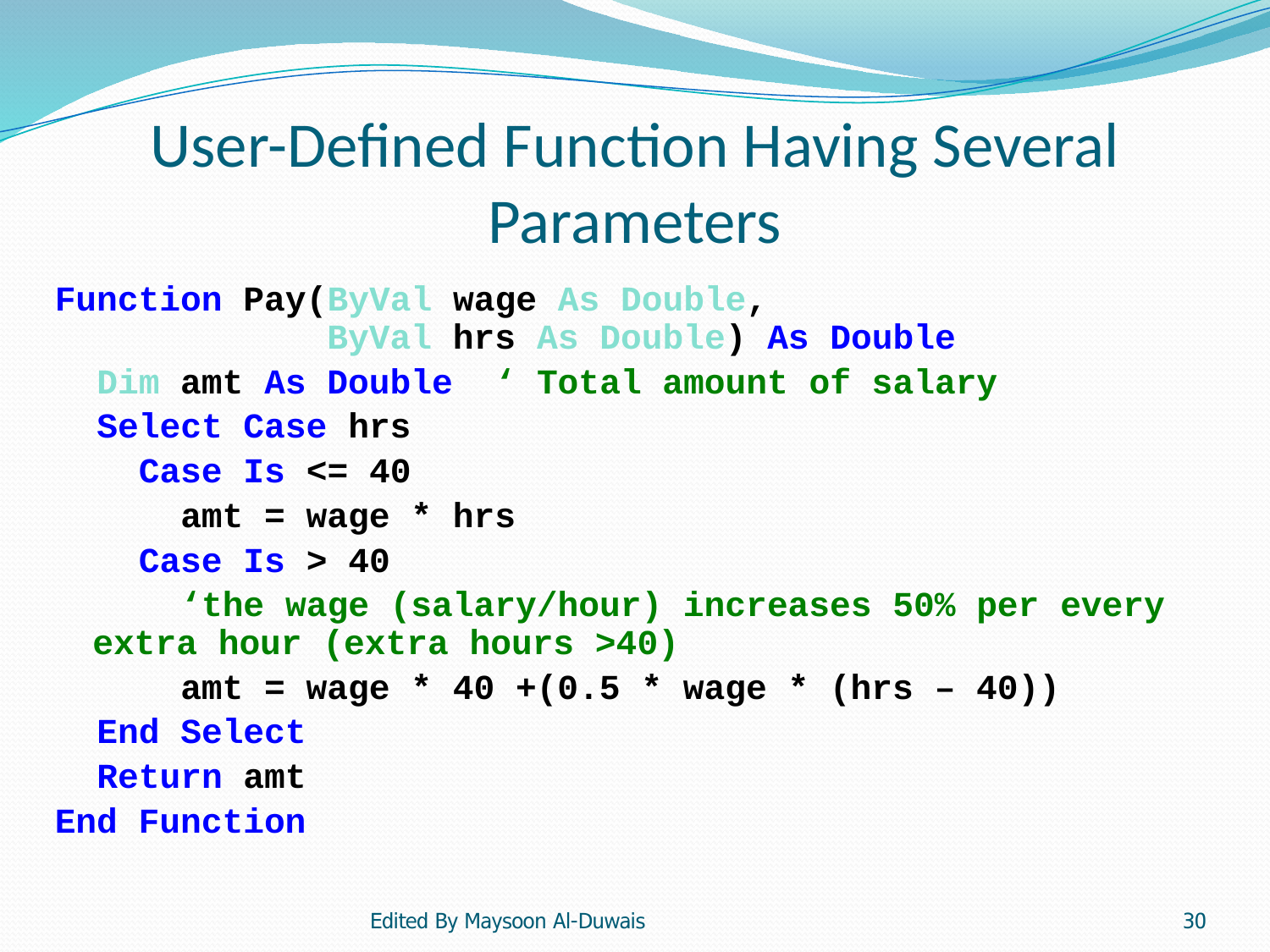

# User-Defined Function Having Several Parameters
Function Pay(ByVal wage As Double,
             ByVal hrs As Double) As Double
  Dim amt As Double  ‘ Total amount of salary
  Select Case hrs
    Case Is <= 40
      amt = wage * hrs
    Case Is > 40
      ‘the wage (salary/hour) increases 50% per every extra hour (extra hours >40)
      amt = wage * 40 +(0.5 * wage * (hrs – 40))
  End Select
  Return amt
End Function

Edited By Maysoon Al-Duwais
30